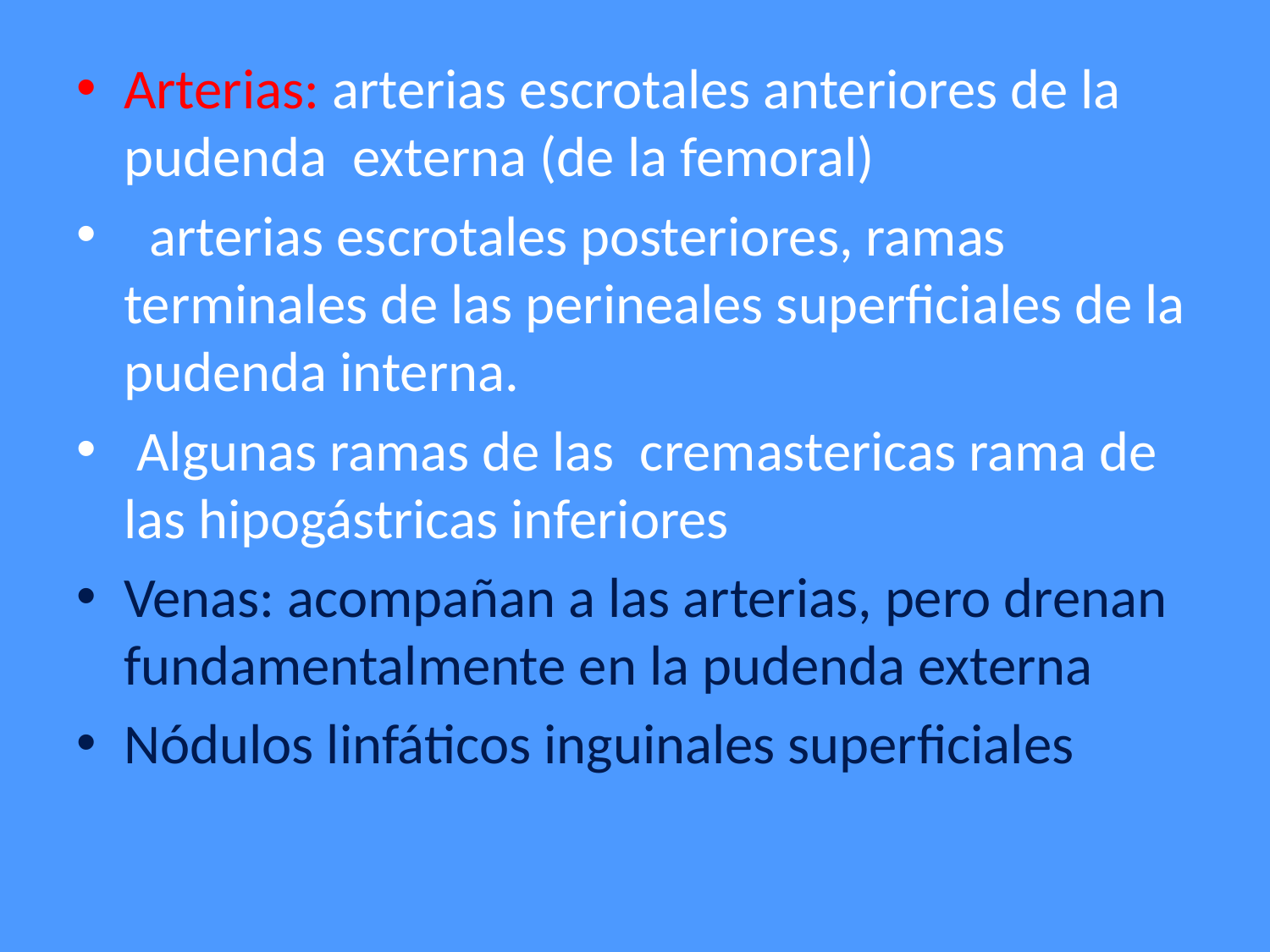

Arterias: arterias escrotales anteriores de la pudenda  externa (de la femoral)
  arterias escrotales posteriores, ramas terminales de las perineales superficiales de la pudenda interna.
 Algunas ramas de las  cremastericas rama de las hipogástricas inferiores
Venas: acompañan a las arterias, pero drenan fundamentalmente en la pudenda externa
Nódulos linfáticos inguinales superficiales